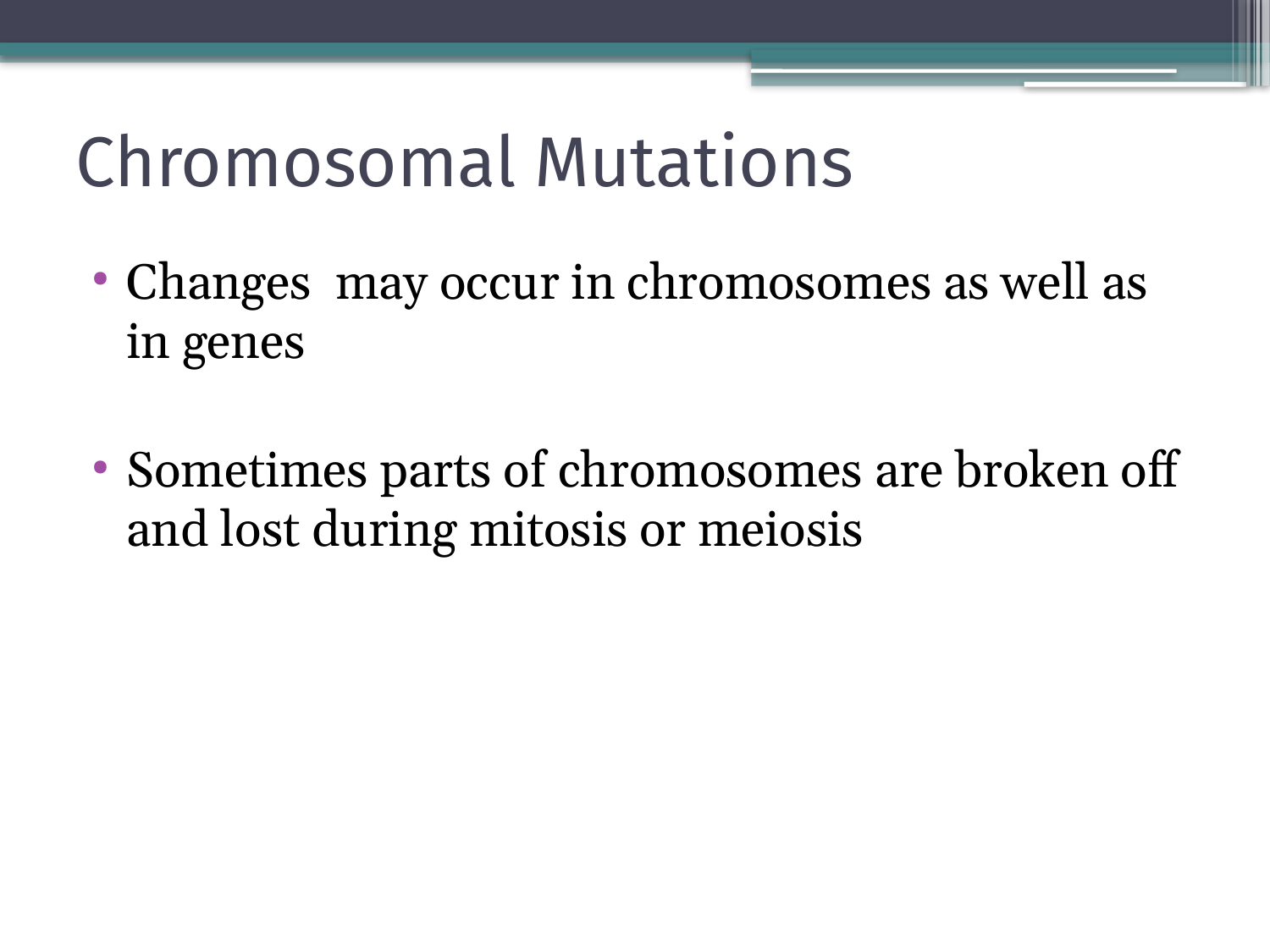

# Chromosomal Mutations
Changes  may occur in chromosomes as well as in genes

Sometimes parts of chromosomes are broken off and lost during mitosis or meiosis